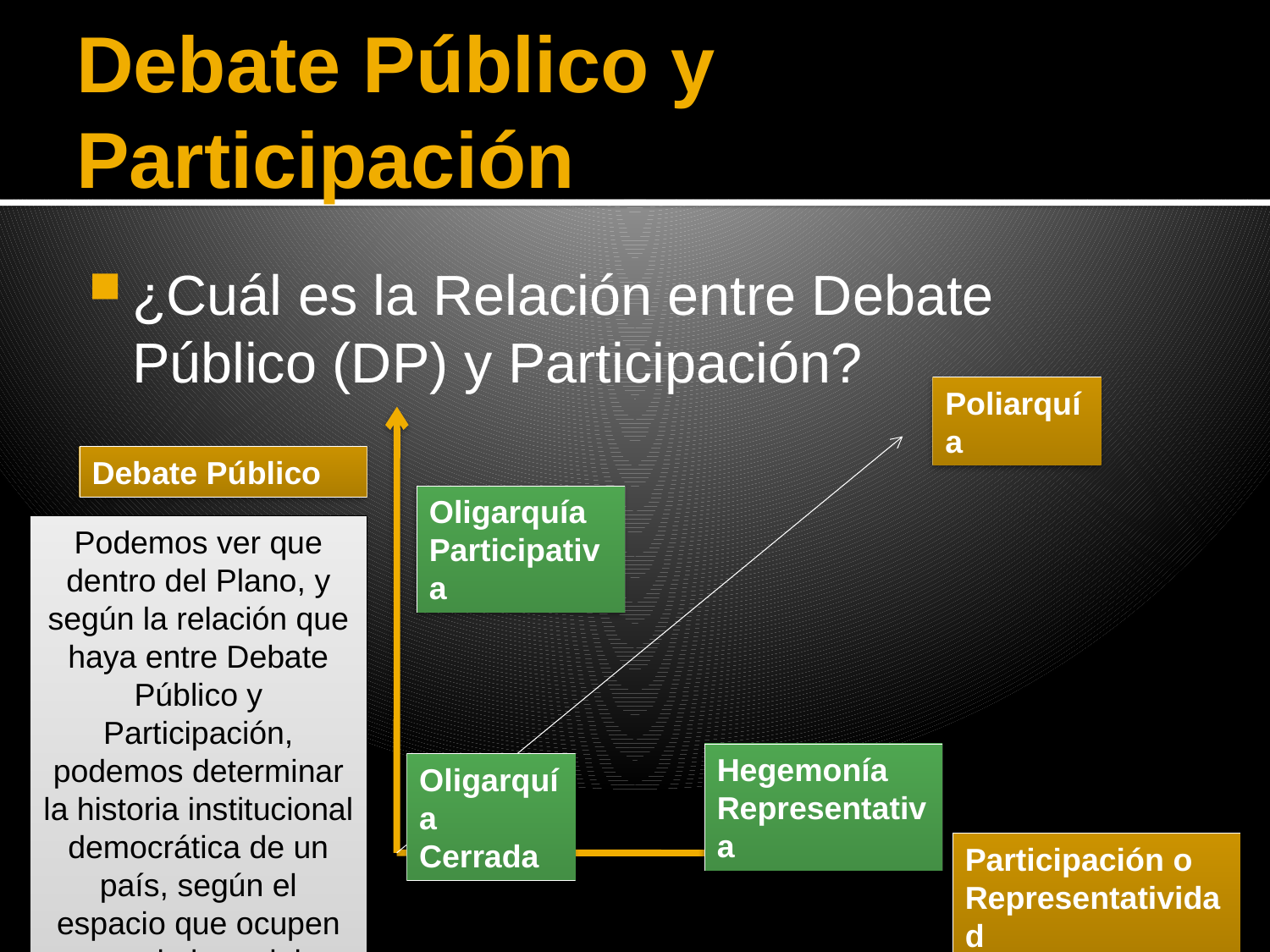

# Debate Público y Participación
¿Cuál es la Relación entre Debate Público (DP) y Participación?

Poliarquía
Debate Público
Oligarquía Participativa
Podemos ver que dentro del Plano, y según la relación que haya entre Debate Público y Participación, podemos determinar la historia institucional democrática de un país, según el espacio que ocupen en el plano del gráfico.
Hegemonía Representativa
Oligarquía Cerrada
Participación o Representatividad